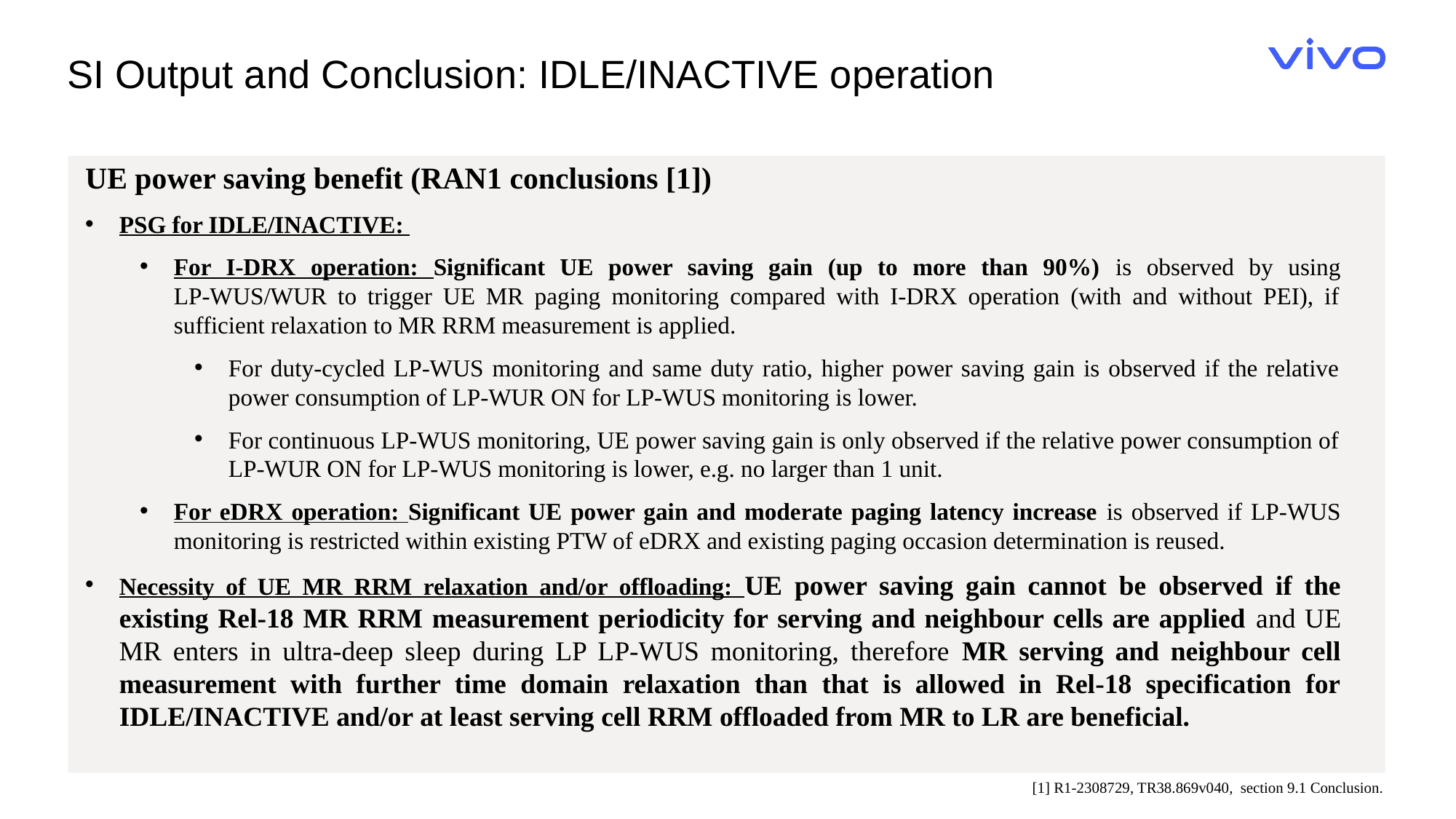

SI Output and Conclusion: IDLE/INACTIVE operation

UE power saving benefit (RAN1 conclusions [1])
PSG for IDLE/INACTIVE:
For I-DRX operation: Significant UE power saving gain (up to more than 90%) is observed by using LP-WUS/WUR to trigger UE MR paging monitoring compared with I-DRX operation (with and without PEI), if sufficient relaxation to MR RRM measurement is applied.
For duty-cycled LP-WUS monitoring and same duty ratio, higher power saving gain is observed if the relative power consumption of LP-WUR ON for LP-WUS monitoring is lower.
For continuous LP-WUS monitoring, UE power saving gain is only observed if the relative power consumption of LP-WUR ON for LP-WUS monitoring is lower, e.g. no larger than 1 unit.
For eDRX operation: Significant UE power gain and moderate paging latency increase is observed if LP-WUS monitoring is restricted within existing PTW of eDRX and existing paging occasion determination is reused.
Necessity of UE MR RRM relaxation and/or offloading: UE power saving gain cannot be observed if the existing Rel-18 MR RRM measurement periodicity for serving and neighbour cells are applied and UE MR enters in ultra-deep sleep during LP LP-WUS monitoring, therefore MR serving and neighbour cell measurement with further time domain relaxation than that is allowed in Rel-18 specification for IDLE/INACTIVE and/or at least serving cell RRM offloaded from MR to LR are beneficial.
[1] R1-2308729, TR38.869v040,  section 9.1 Conclusion.